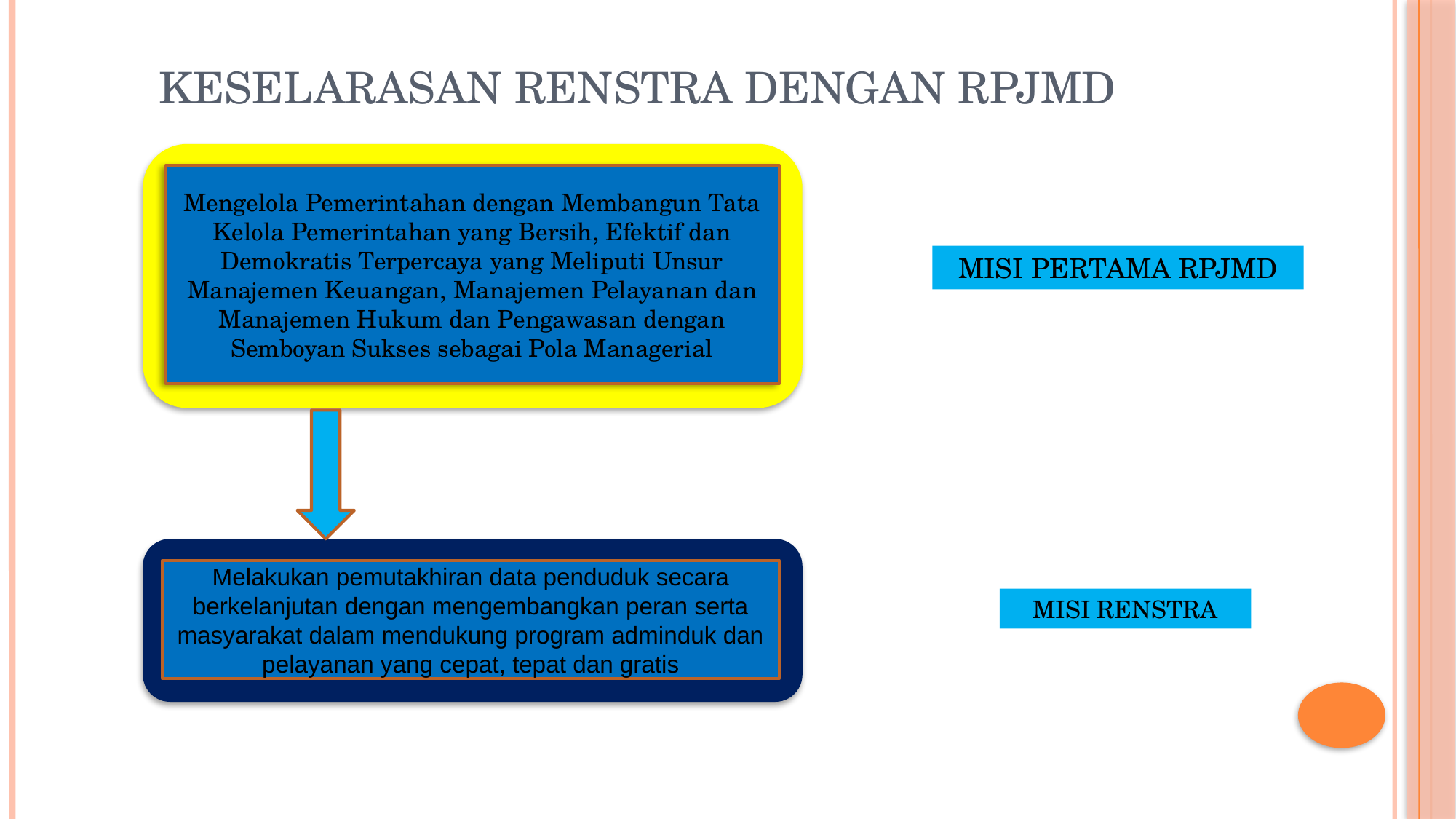

# KESELARASAN RENSTRA DENGAN RPJMD

Mengelola Pemerintahan dengan Membangun Tata Kelola Pemerintahan yang Bersih, Efektif dan Demokratis Terpercaya yang Meliputi Unsur Manajemen Keuangan, Manajemen Pelayanan dan Manajemen Hukum dan Pengawasan dengan Semboyan Sukses sebagai Pola Managerial
MISI PERTAMA RPJMD

Melakukan pemutakhiran data penduduk secara berkelanjutan dengan mengembangkan peran serta masyarakat dalam mendukung program adminduk dan pelayanan yang cepat, tepat dan gratis
MISI RENSTRA